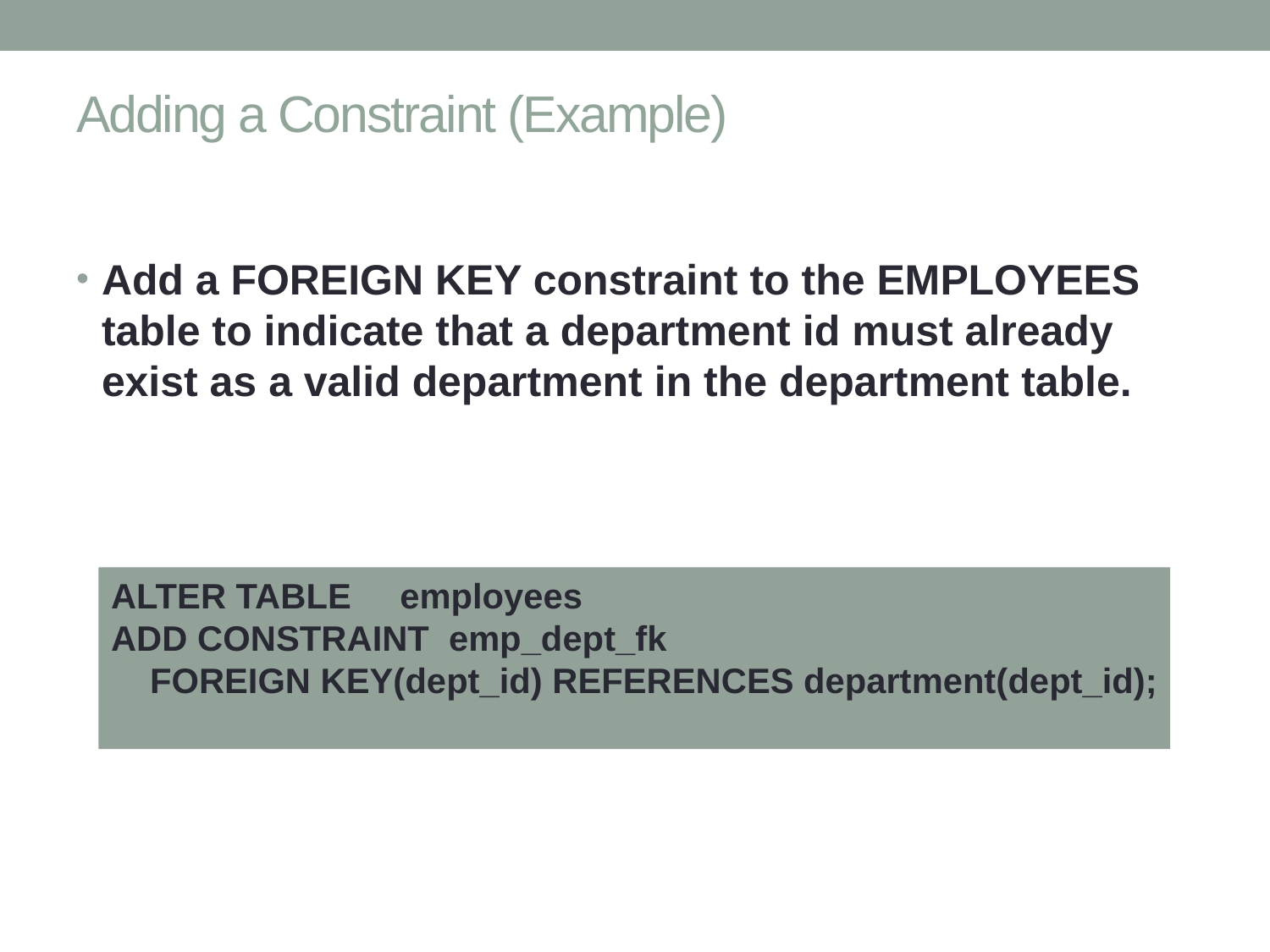

# Adding a Constraint (Example)
Add a FOREIGN KEY constraint to the EMPLOYEES table to indicate that a department id must already exist as a valid department in the department table.

ALTER TABLE     employees
ADD CONSTRAINT  emp_dept_fk
    FOREIGN KEY(dept_id) REFERENCES department(dept_id);